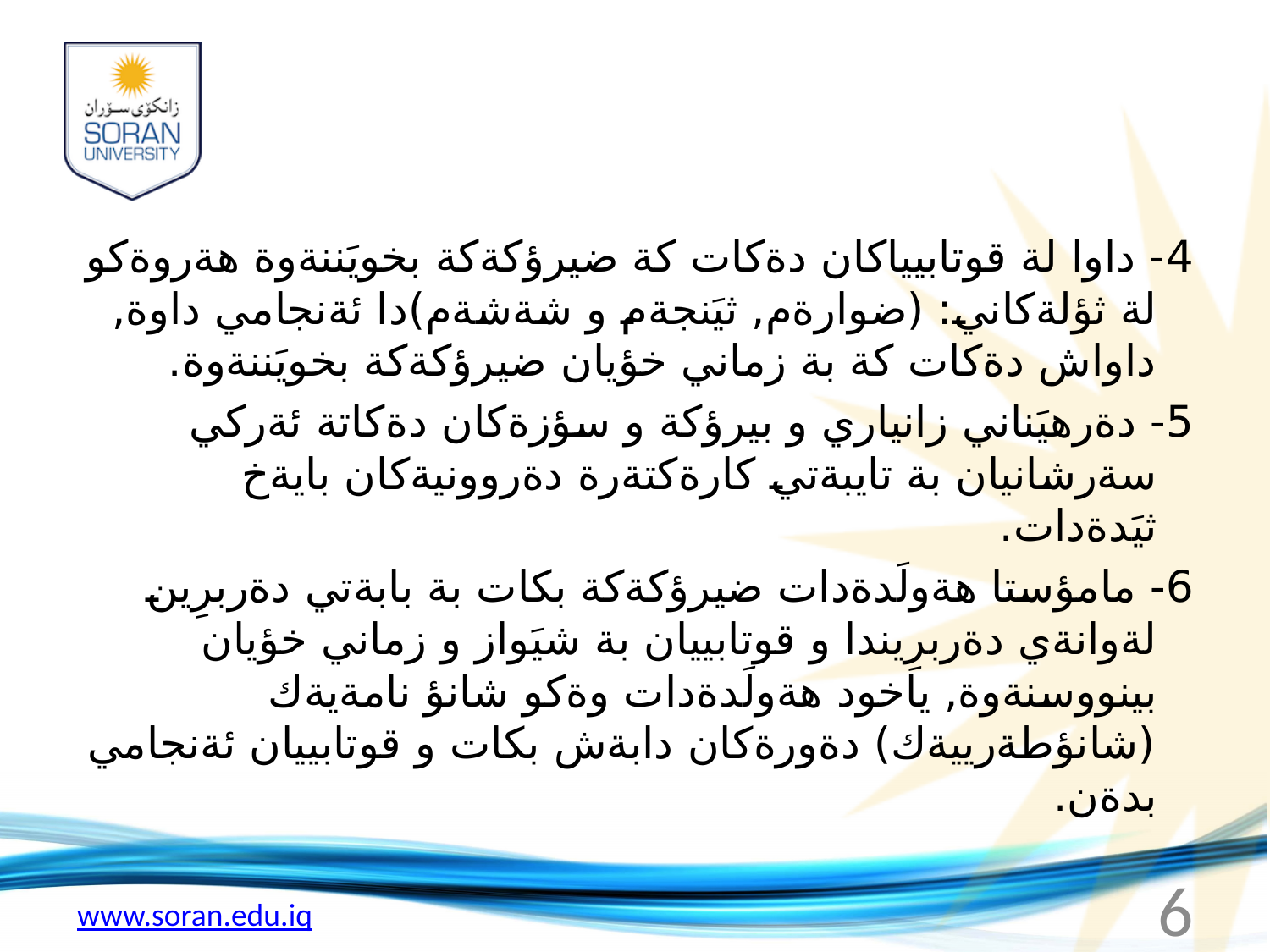

4- داوا لة قوتابيياكان دةكات كة ضيرؤكةكة بخويَننةوة هةروةكو لة ثؤلةكاني: (ضوارةم, ثيَنجةم و شةشةم)دا ئةنجامي داوة, داواش دةكات كة بة زماني خؤيان ضيرؤكةكة بخويَننةوة.
5- دةرهيَناني زانياري و بيرؤكة و سؤزةكان دةكاتة ئةركي سةرشانيان بة تايبةتي كارةكتةرة دةروونيةكان بايةخ ثيَدةدات.
6- مامؤستا هةولَدةدات ضيرؤكةكة بكات بة بابةتي دةربرِين لةوانةي دةربرِيندا و قوتابييان بة شيَواز و زماني خؤيان بينووسنةوة, ياخود هةولَدةدات وةكو شانؤ نامةيةك (شانؤطةرييةك) دةورةكان دابةش بكات و قوتابييان ئةنجامي بدةن.

6